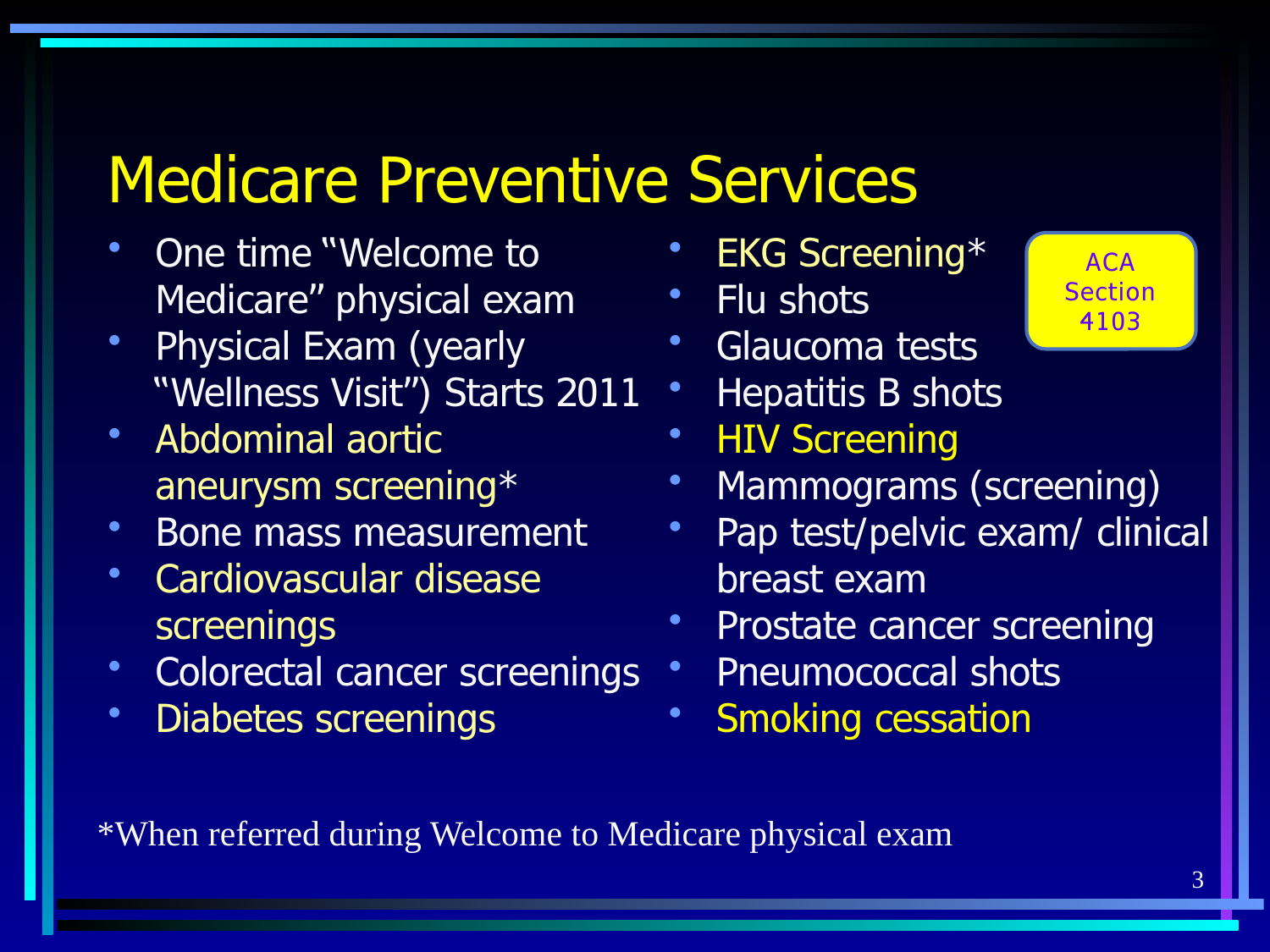

# Medicare Preventive Services
One time “Welcome to Medicare” physical exam
Physical Exam (yearly “Wellness Visit”) Starts 2011
Abdominal aortic
aneurysm screening*
Bone mass measurement
Cardiovascular disease screenings
Colorectal cancer screenings
Diabetes screenings

EKG Screening*
Flu shots
Glaucoma tests
Hepatitis B shots
HIV Screening
Mammograms (screening)
Pap test/pelvic exam/ clinical breast exam
Prostate cancer screening
Pneumococcal shots
Smoking cessation
ACA
Section 4103
*When referred during Welcome to Medicare physical exam
3